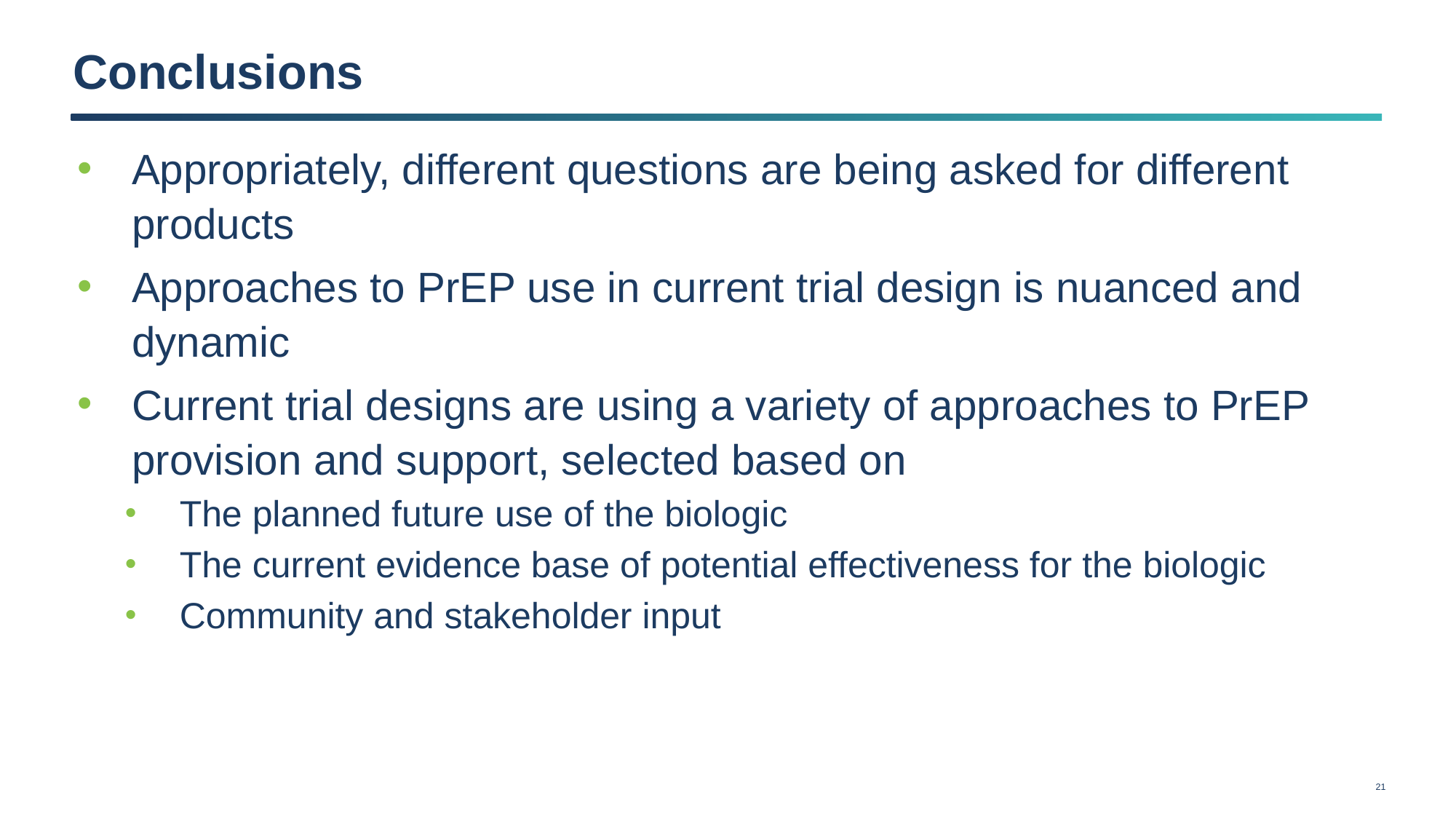

# Conclusions
Appropriately, different questions are being asked for different products
Approaches to PrEP use in current trial design is nuanced and dynamic
Current trial designs are using a variety of approaches to PrEP provision and support, selected based on
The planned future use of the biologic
The current evidence base of potential effectiveness for the biologic
Community and stakeholder input
21